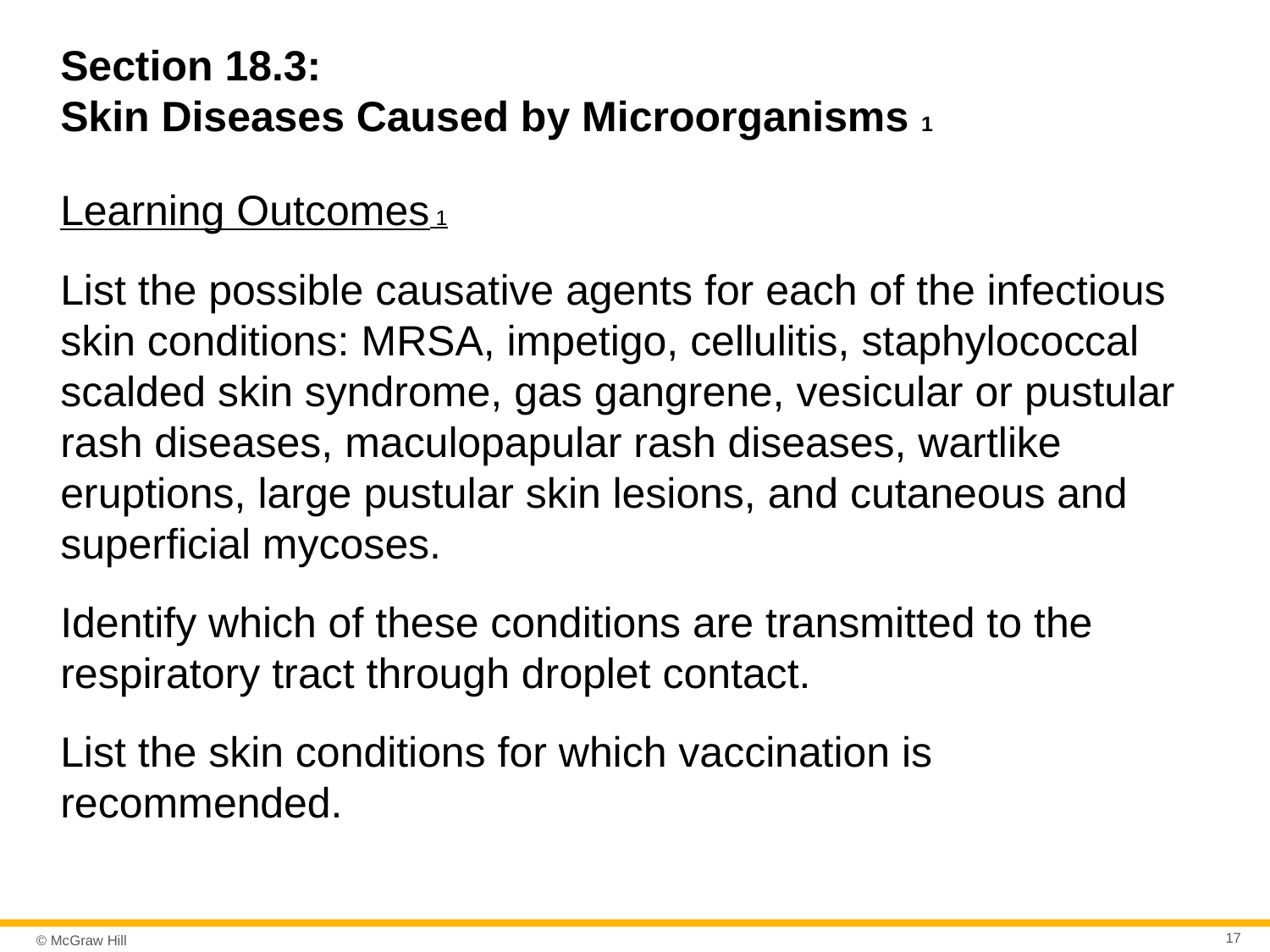

# Section 18.3: Skin Diseases Caused by Microorganisms 1
Learning Outcomes 1
List the possible causative agents for each of the infectious skin conditions: MRSA, impetigo, cellulitis, staphylococcal scalded skin syndrome, gas gangrene, vesicular or pustular rash diseases, maculopapular rash diseases, wartlike eruptions, large pustular skin lesions, and cutaneous and superficial mycoses.
Identify which of these conditions are transmitted to the respiratory tract through droplet contact.
List the skin conditions for which vaccination is recommended.